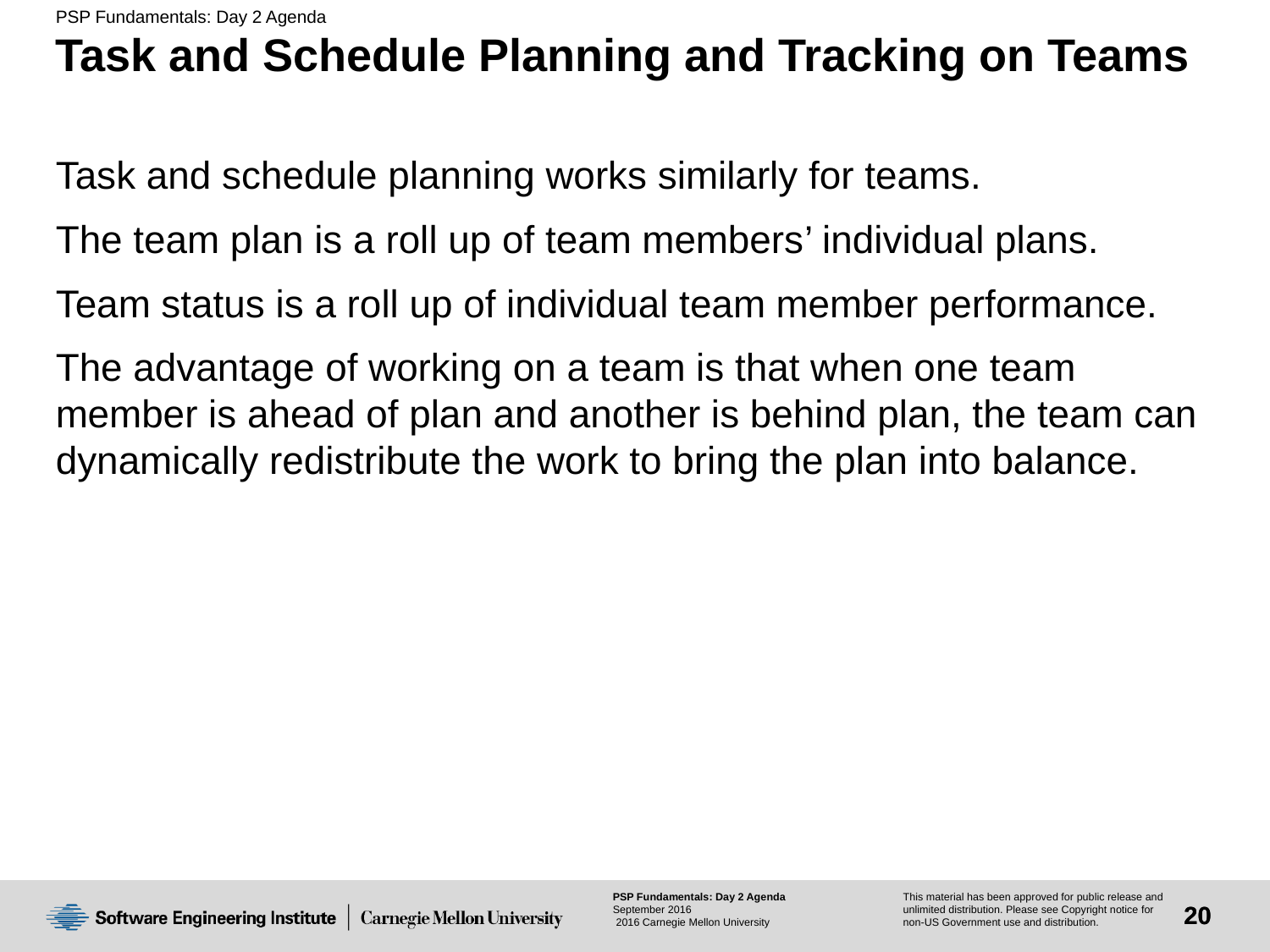

# Task and Schedule Planning and Tracking on Teams
Task and schedule planning works similarly for teams.
The team plan is a roll up of team members’ individual plans.
Team status is a roll up of individual team member performance.
The advantage of working on a team is that when one team member is ahead of plan and another is behind plan, the team can dynamically redistribute the work to bring the plan into balance.